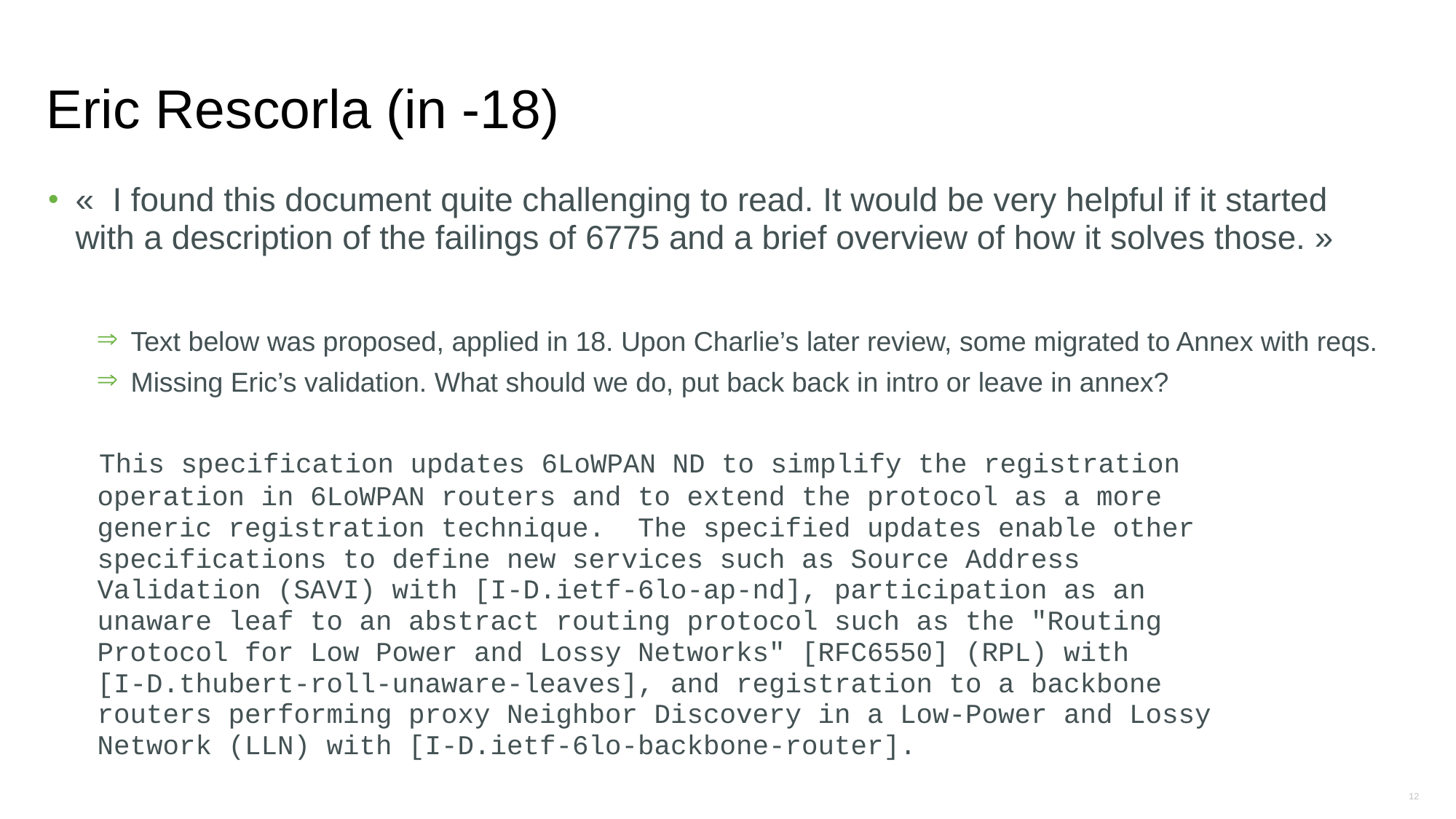

# Eric Rescorla (in -18)
«  I found this document quite challenging to read. It would be very helpful if it started with a description of the failings of 6775 and a brief overview of how it solves those. »

Text below was proposed, applied in 18. Upon Charlie’s later review, some migrated to Annex with reqs.
Missing Eric’s validation. What should we do, put back back in intro or leave in annex?

     This specification updates 6LoWPAN ND to simplify the registration
   operation in 6LoWPAN routers and to extend the protocol as a more
   generic registration technique.  The specified updates enable other
   specifications to define new services such as Source Address
   Validation (SAVI) with [I-D.ietf-6lo-ap-nd], participation as an
   unaware leaf to an abstract routing protocol such as the "Routing
   Protocol for Low Power and Lossy Networks" [RFC6550] (RPL) with
   [I-D.thubert-roll-unaware-leaves], and registration to a backbone
   routers performing proxy Neighbor Discovery in a Low-Power and Lossy
   Network (LLN) with [I-D.ietf-6lo-backbone-router].